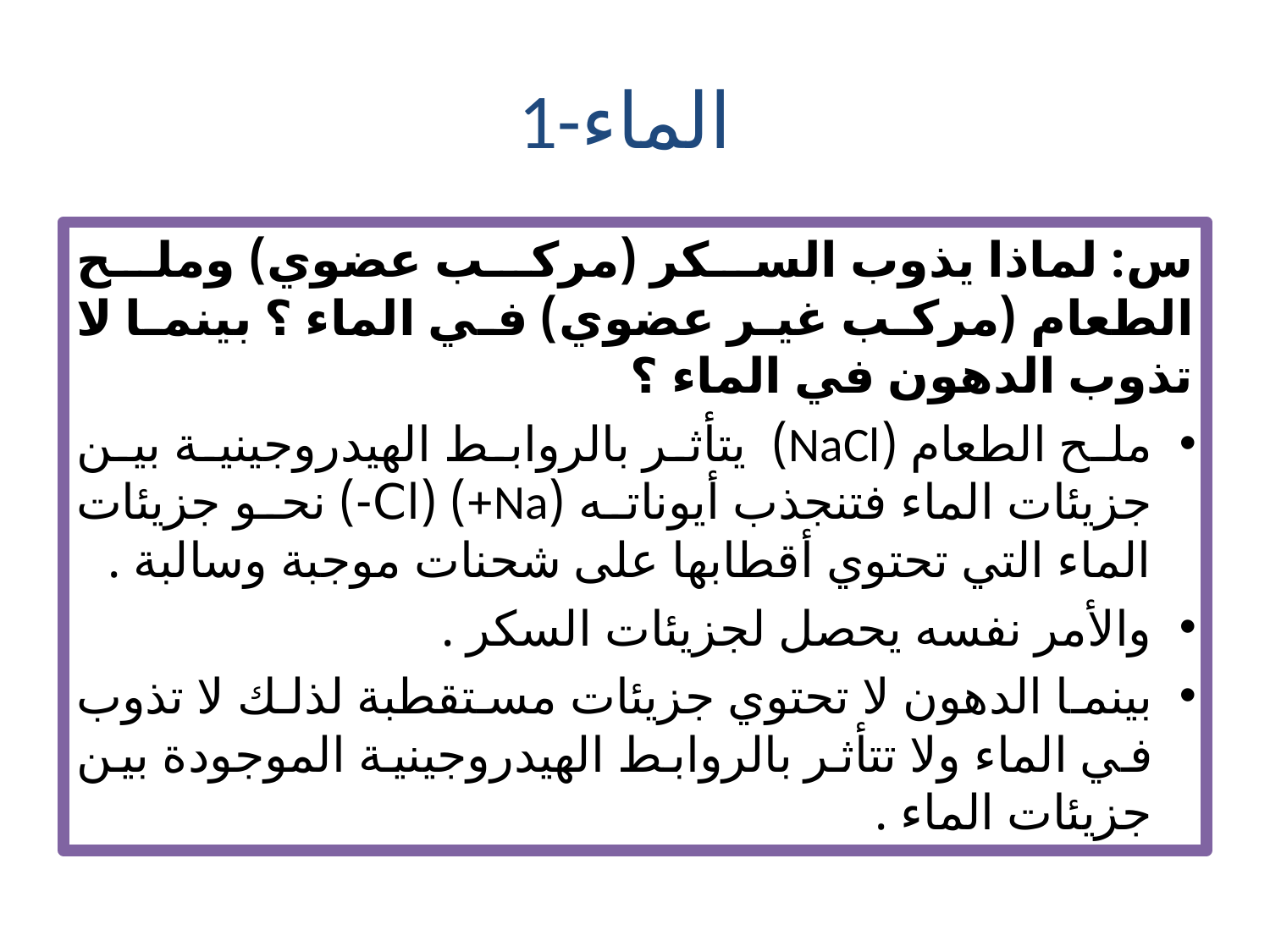

# 1-الماء
س: لماذا يذوب السكر (مركب عضوي) وملح الطعام (مركب غير عضوي) في الماء ؟ بينما لا تذوب الدهون في الماء ؟
ملح الطعام (NaCl)  يتأثر بالروابط الهيدروجينية بين جزيئات الماء فتنجذب أيوناته (Na+) (Cl-) نحو جزيئات الماء التي تحتوي أقطابها على شحنات موجبة وسالبة .
والأمر نفسه يحصل لجزيئات السكر .
بينما الدهون لا تحتوي جزيئات مستقطبة لذلك لا تذوب في الماء ولا تتأثر بالروابط الهيدروجينية الموجودة بين جزيئات الماء .